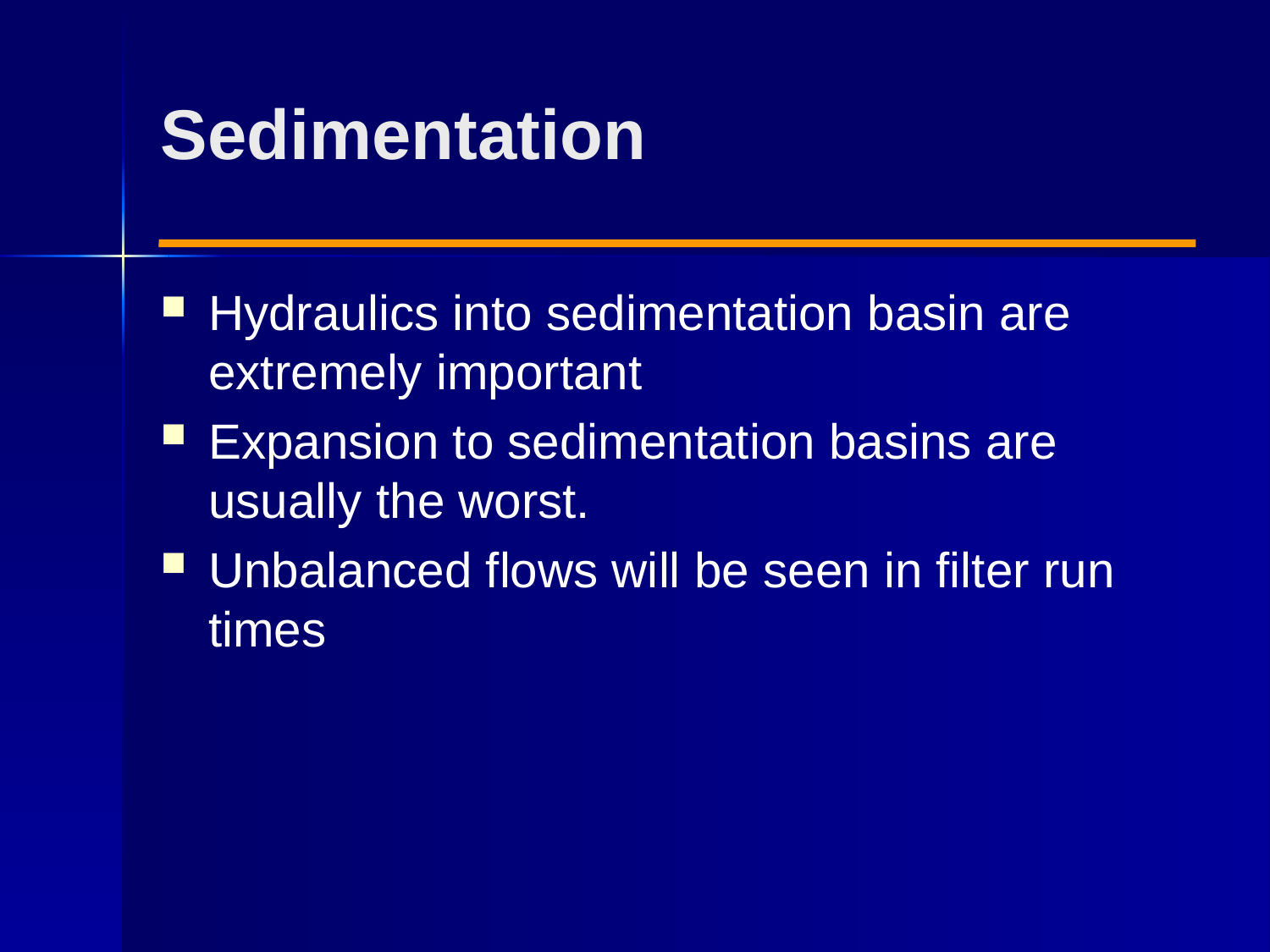

# Sedimentation
Hydraulics into sedimentation basin are extremely important
Expansion to sedimentation basins are usually the worst.
Unbalanced flows will be seen in filter run times